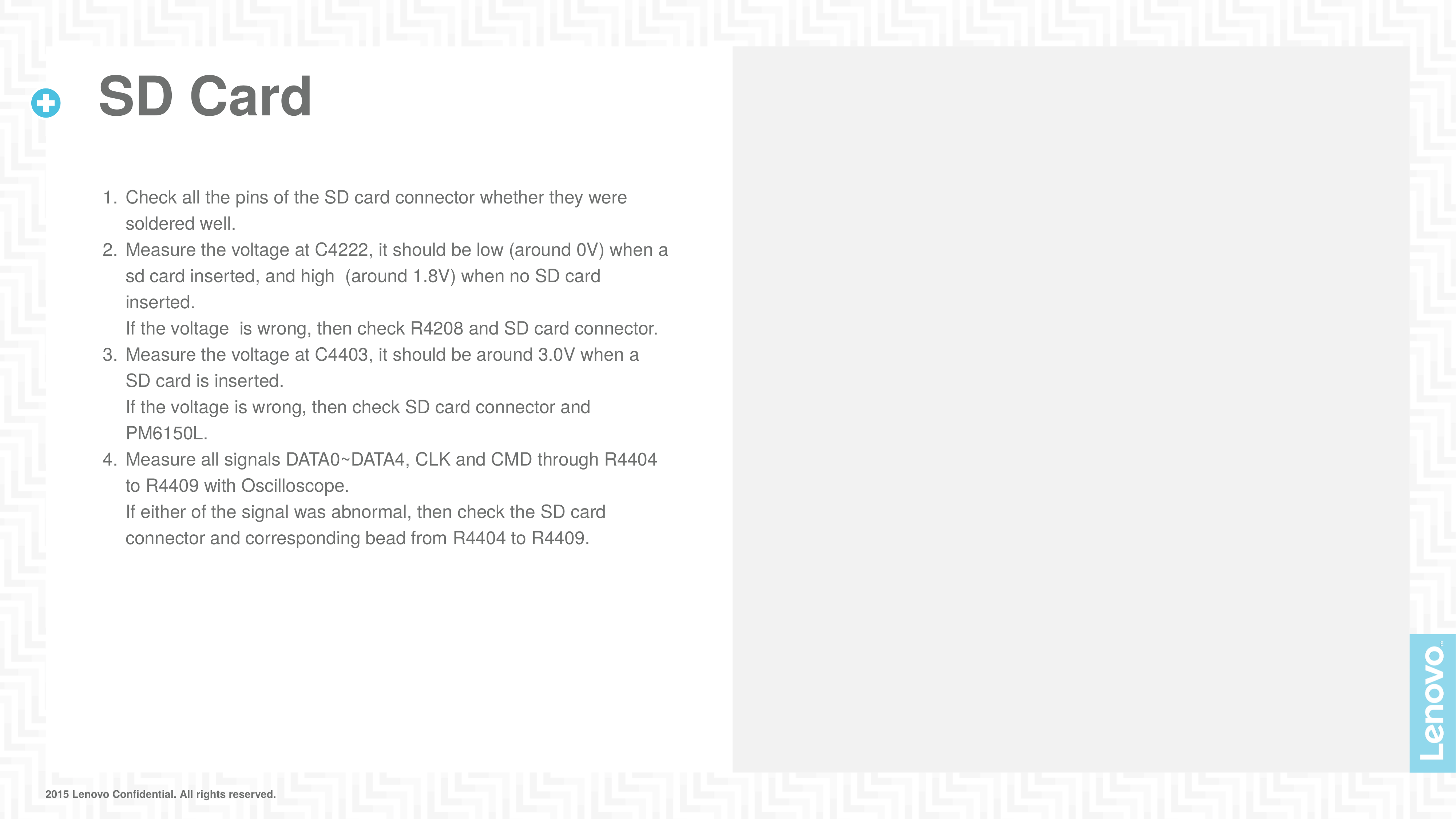

# SD Card
Check all the pins of the SD card connector whether they were soldered well.
Measure the voltage at C4222, it should be low (around 0V) when a sd card inserted, and high  (around 1.8V) when no SD card inserted.
If the voltage  is wrong, then check R4208 and SD card connector.
Measure the voltage at C4403, it should be around 3.0V when a SD card is inserted.
If the voltage is wrong, then check SD card connector and PM6150L.
Measure all signals DATA0~DATA4, CLK and CMD through R4404 to R4409 with Oscilloscope.
If either of the signal was abnormal, then check the SD card connector and corresponding bead from R4404 to R4409.